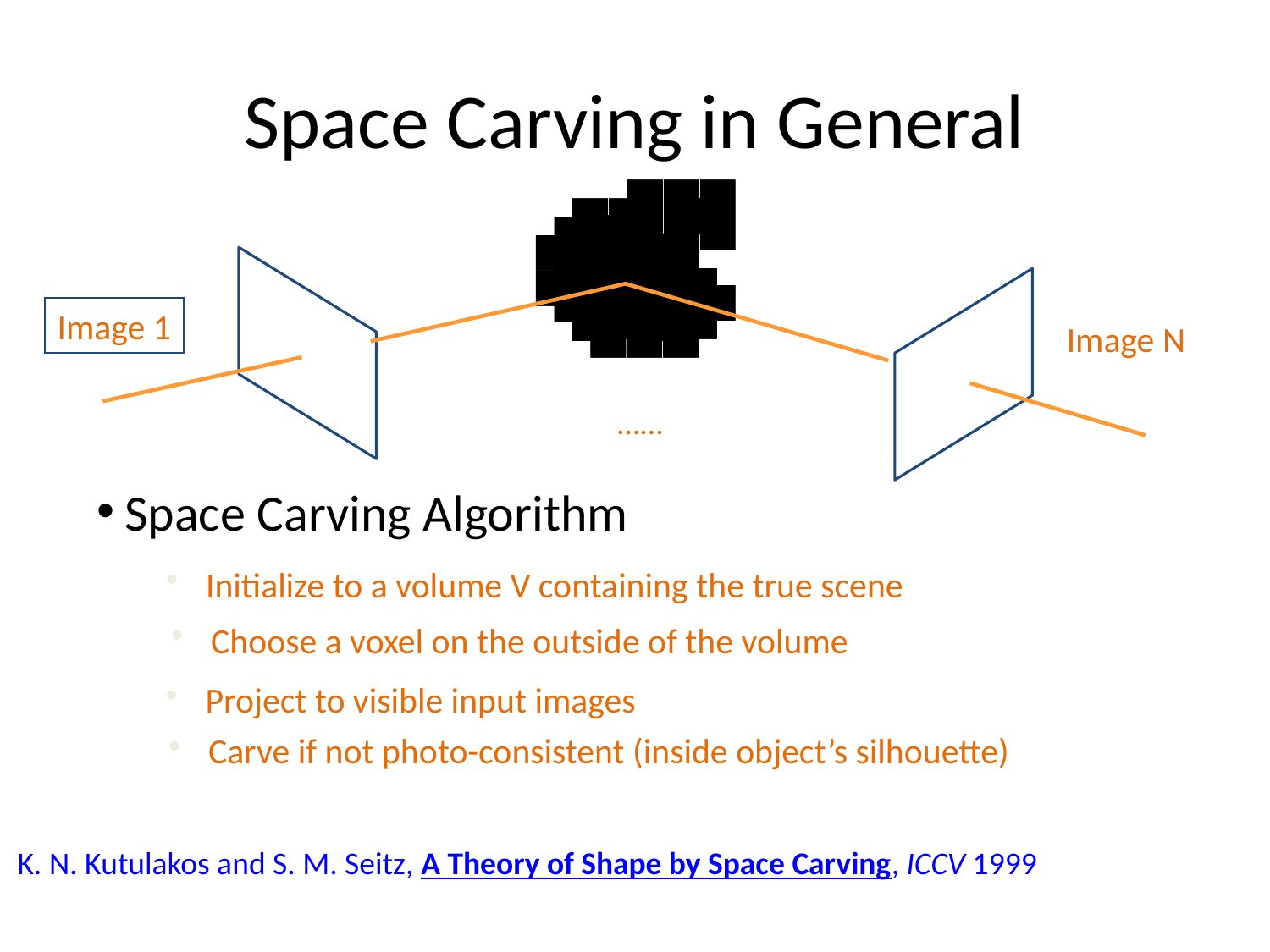

# Space Carving in General

Initialize to a volume V containing the true scene

Carve if not photo-consistent (inside object’s silhouette)

Choose a voxel on the outside of the volume

Project to visible input images
Image 1
Image N
…...
 Space Carving Algorithm
K. N. Kutulakos and S. M. Seitz, A Theory of Shape by Space Carving, ICCV 1999